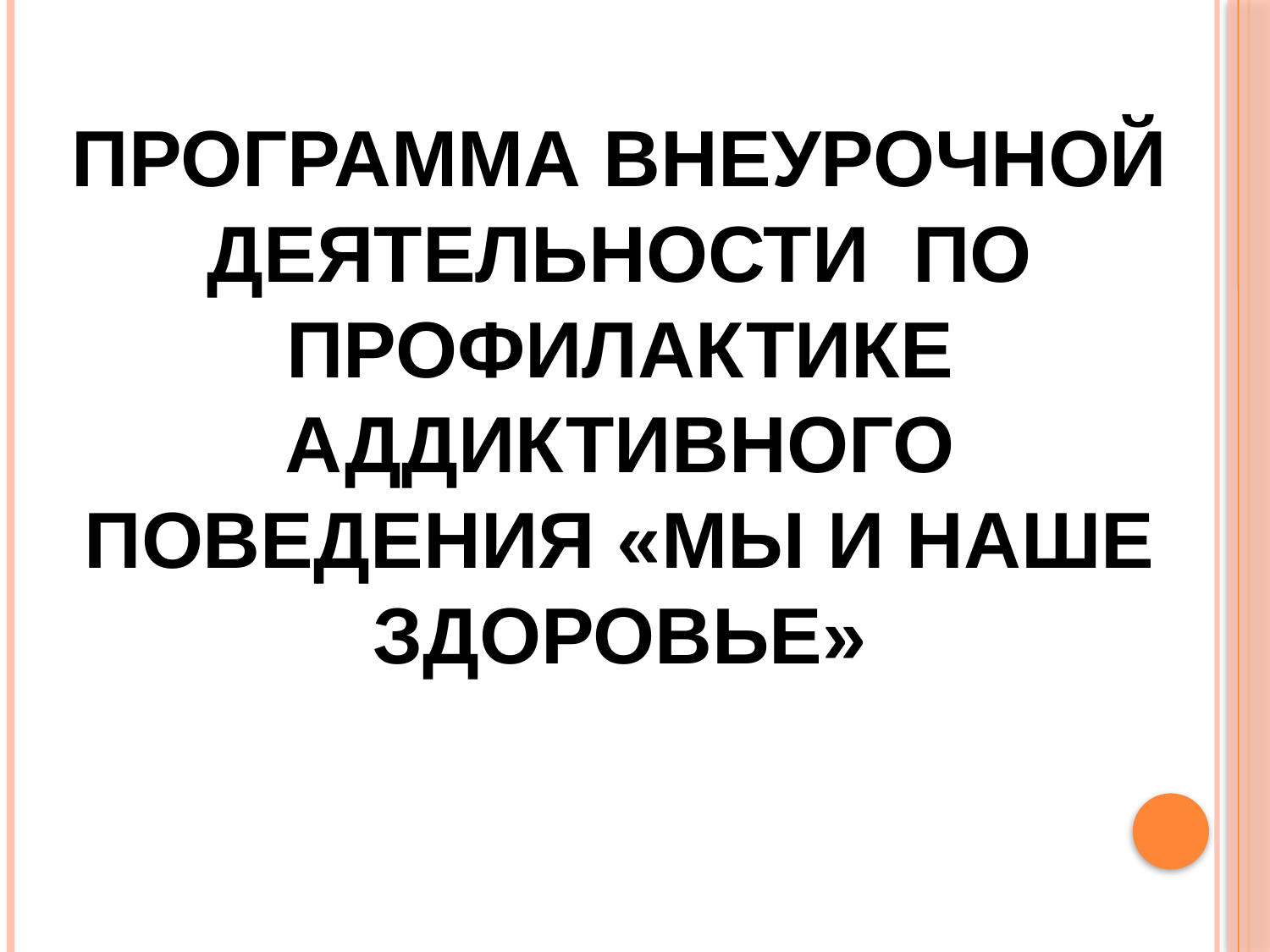

# Программа внеурочной деятельности  по профилактике аддиктивного поведения «Мы и наше здоровье»